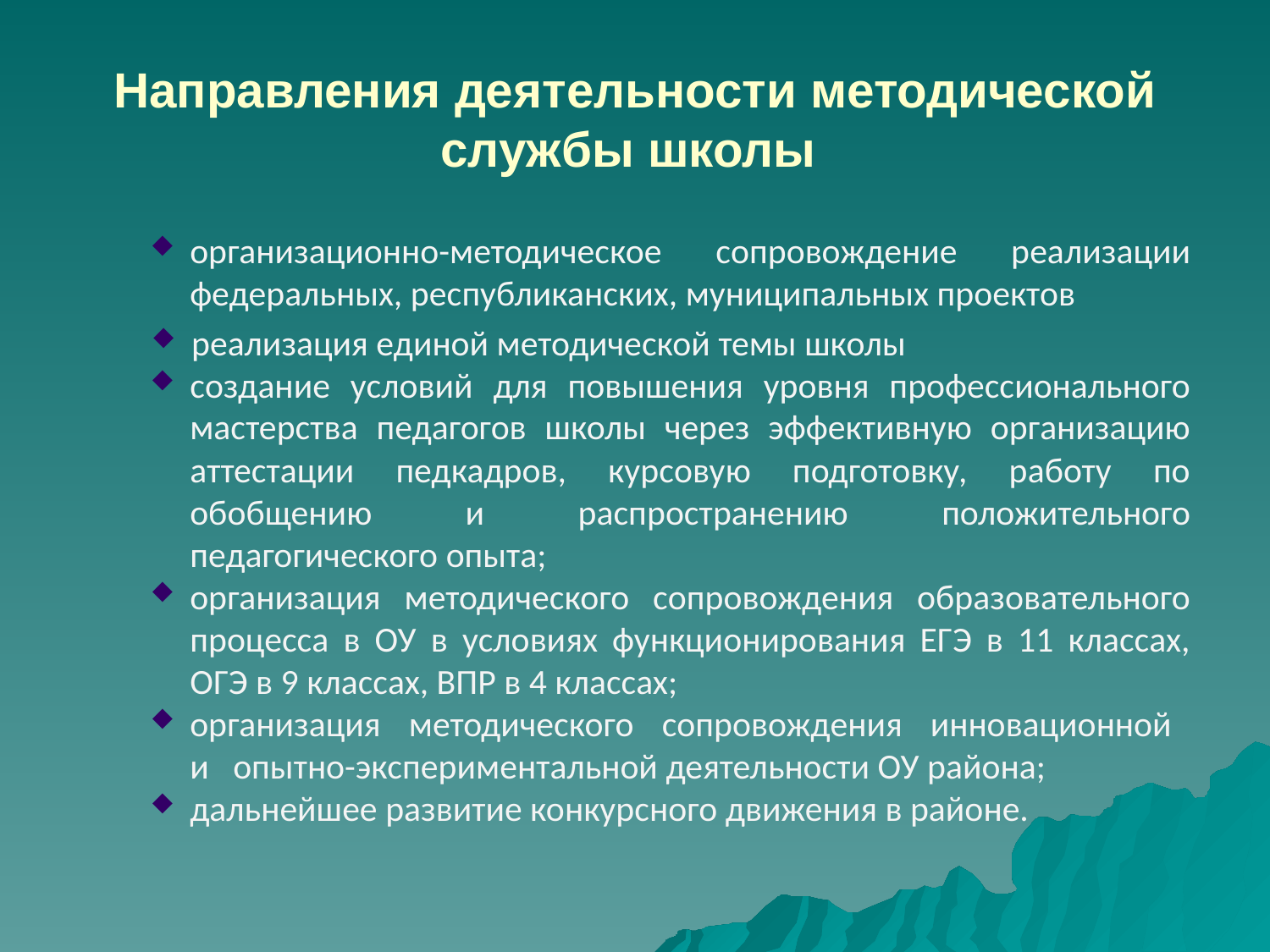

# Направления деятельности методической службы школы
организационно-методическое сопровождение реализации федеральных, республиканских, муниципальных проектов
реализация единой методической темы школы
создание условий для повышения уровня профессионального мастерства педагогов школы через эффективную организацию аттестации педкадров, курсовую подготовку, работу по обобщению и распространению положительного педагогического опыта;
организация методического сопровождения образовательного процесса в ОУ в условиях функционирования ЕГЭ в 11 классах, ОГЭ в 9 классах, ВПР в 4 классах;
организация   методического   сопровождения   инновационной   и   опытно-экспериментальной деятельности ОУ района;
дальнейшее развитие конкурсного движения в районе.